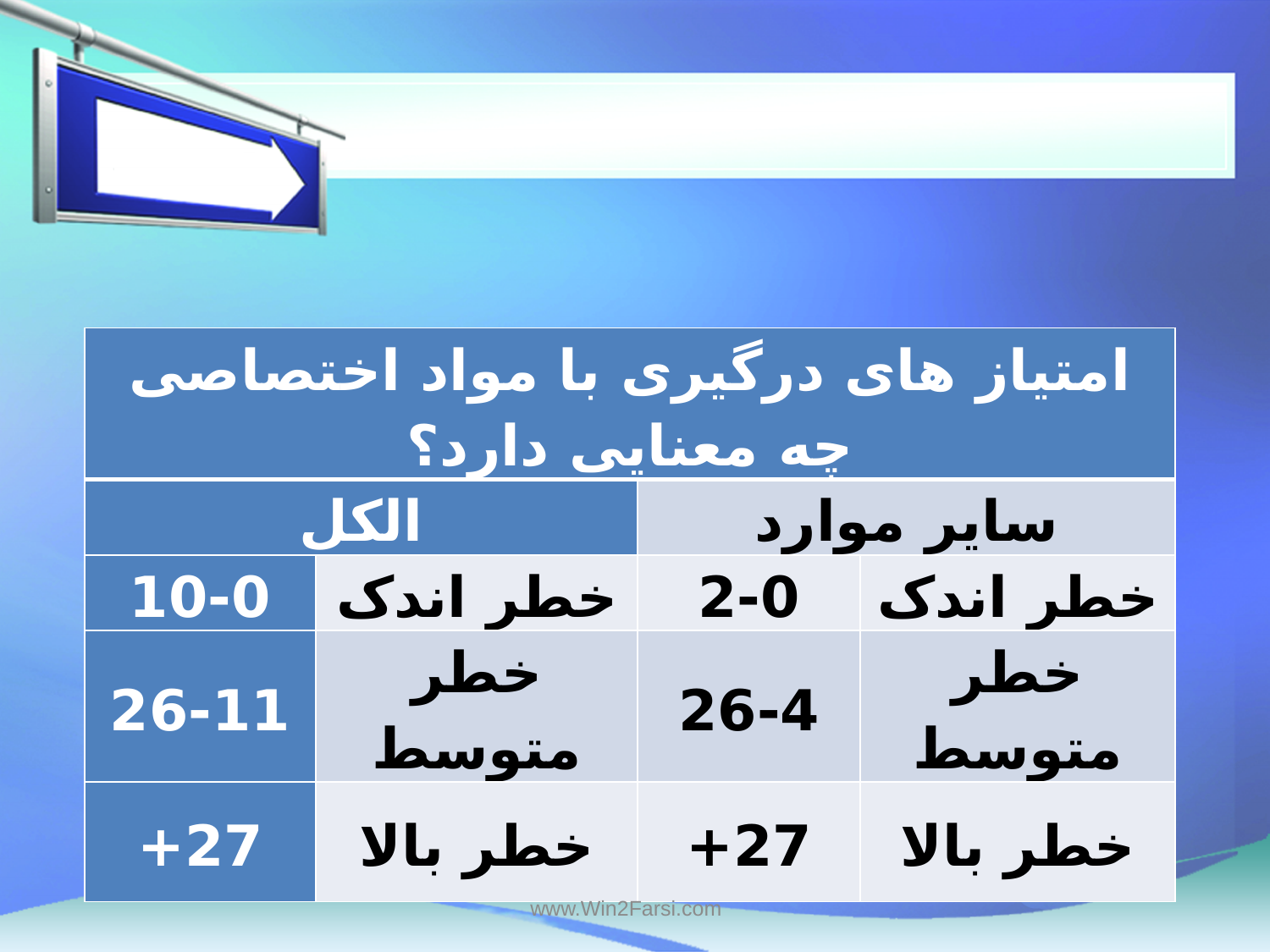

#
| امتیاز های درگیری با مواد اختصاصی چه معنایی دارد؟ |  |  |  |
| --- | --- | --- | --- |
| الکل |  | سایر موارد |  |
| 10-0 | خطر اندک | 2-0 | خطر اندک |
| 26-11 | خطر متوسط | 26-4 | خطر متوسط |
| 27+ | خطر بالا | 27+ | خطر بالا |
www.Win2Farsi.com